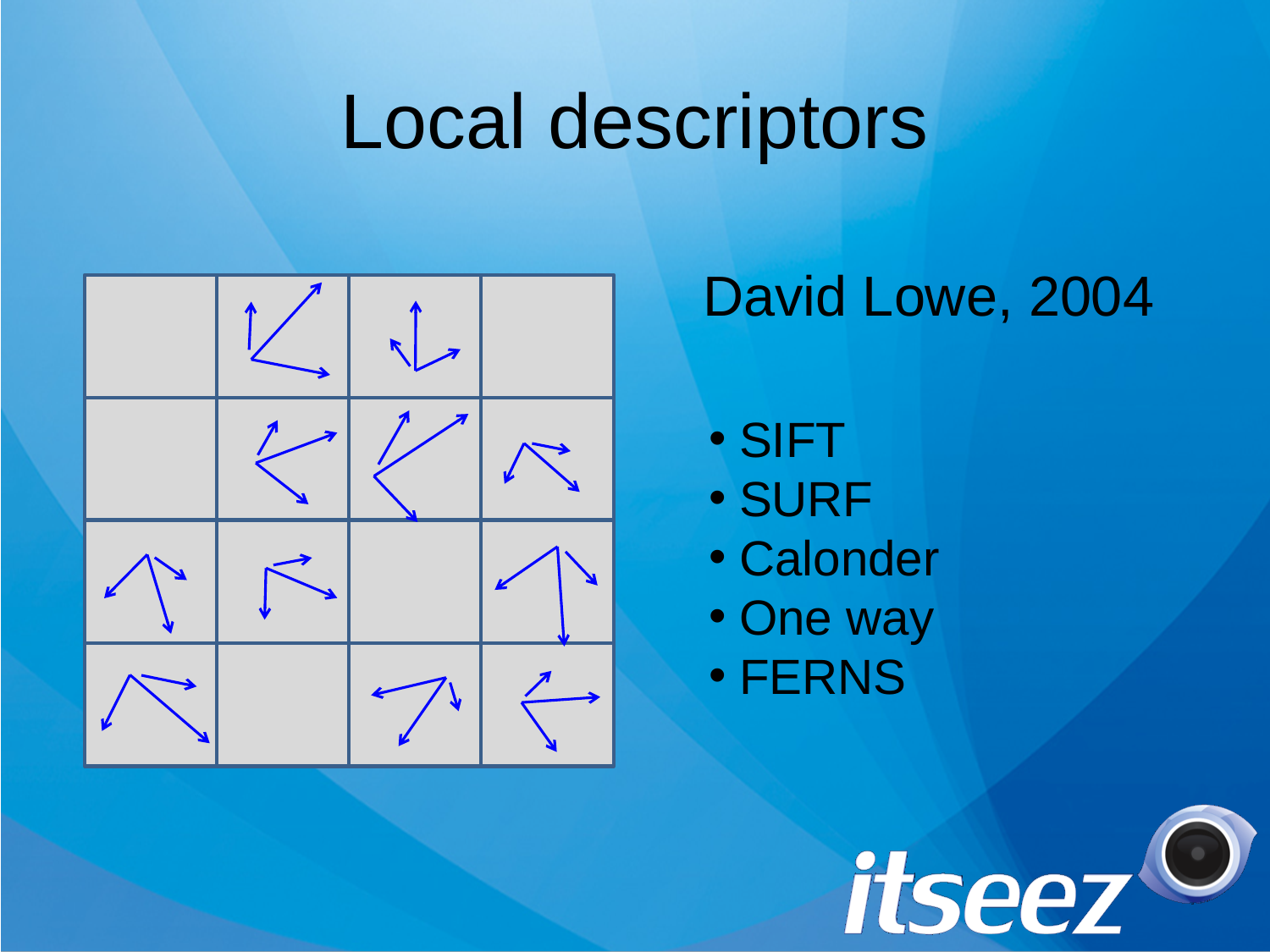

# Local descriptors
David Lowe, 2004

SIFT
SURF
Calonder
One way
FERNS